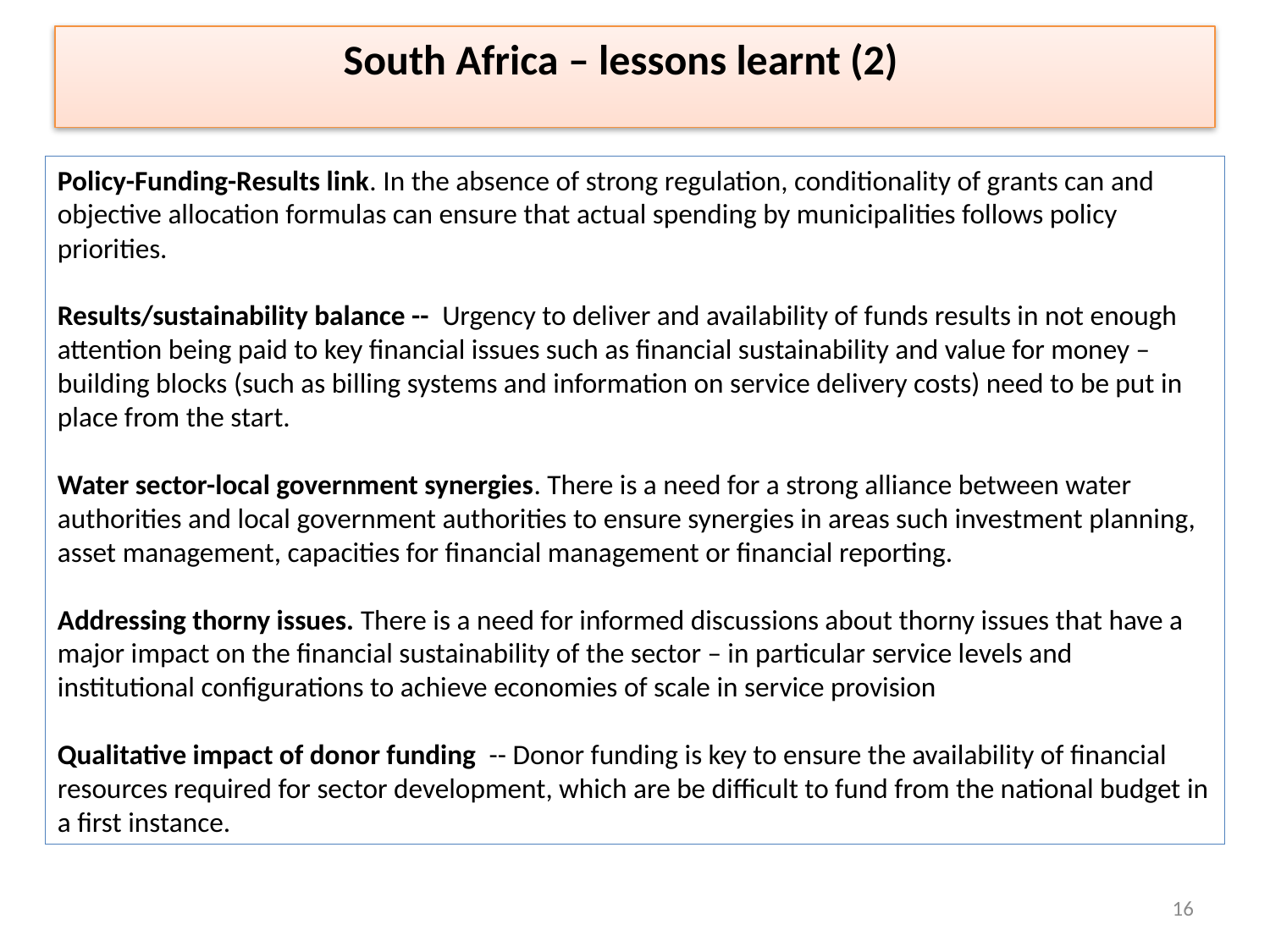

South Africa – lessons learnt (2)

Policy-Funding-Results link. In the absence of strong regulation, conditionality of grants can and objective allocation formulas can ensure that actual spending by municipalities follows policy priorities.

Results/sustainability balance --  Urgency to deliver and availability of funds results in not enough attention being paid to key financial issues such as financial sustainability and value for money – building blocks (such as billing systems and information on service delivery costs) need to be put in place from the start.

Water sector-local government synergies. There is a need for a strong alliance between water authorities and local government authorities to ensure synergies in areas such investment planning, asset management, capacities for financial management or financial reporting.

Addressing thorny issues. There is a need for informed discussions about thorny issues that have a major impact on the financial sustainability of the sector – in particular service levels and institutional configurations to achieve economies of scale in service provision

Qualitative impact of donor funding  -- Donor funding is key to ensure the availability of financial resources required for sector development, which are be difficult to fund from the national budget in a first instance.
16